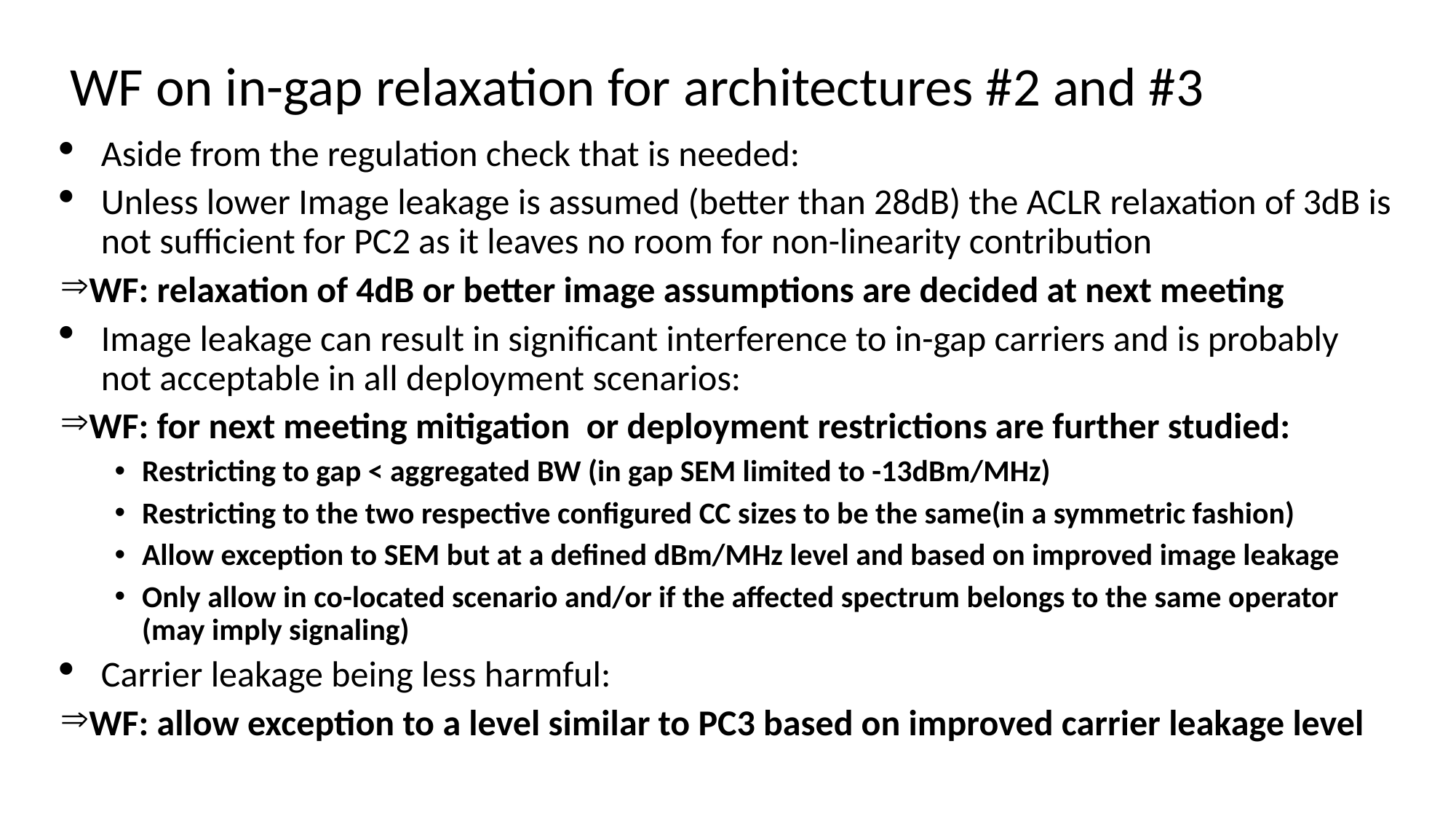

# WF on in-gap relaxation for architectures #2 and #3
Aside from the regulation check that is needed:
Unless lower Image leakage is assumed (better than 28dB) the ACLR relaxation of 3dB is not sufficient for PC2 as it leaves no room for non-linearity contribution
WF: relaxation of 4dB or better image assumptions are decided at next meeting
Image leakage can result in significant interference to in-gap carriers and is probably not acceptable in all deployment scenarios:
WF: for next meeting mitigation  or deployment restrictions are further studied:
Restricting to gap < aggregated BW (in gap SEM limited to -13dBm/MHz)
Restricting to the two respective configured CC sizes to be the same(in a symmetric fashion)
Allow exception to SEM but at a defined dBm/MHz level and based on improved image leakage
Only allow in co-located scenario and/or if the affected spectrum belongs to the same operator (may imply signaling)
Carrier leakage being less harmful:
WF: allow exception to a level similar to PC3 based on improved carrier leakage level